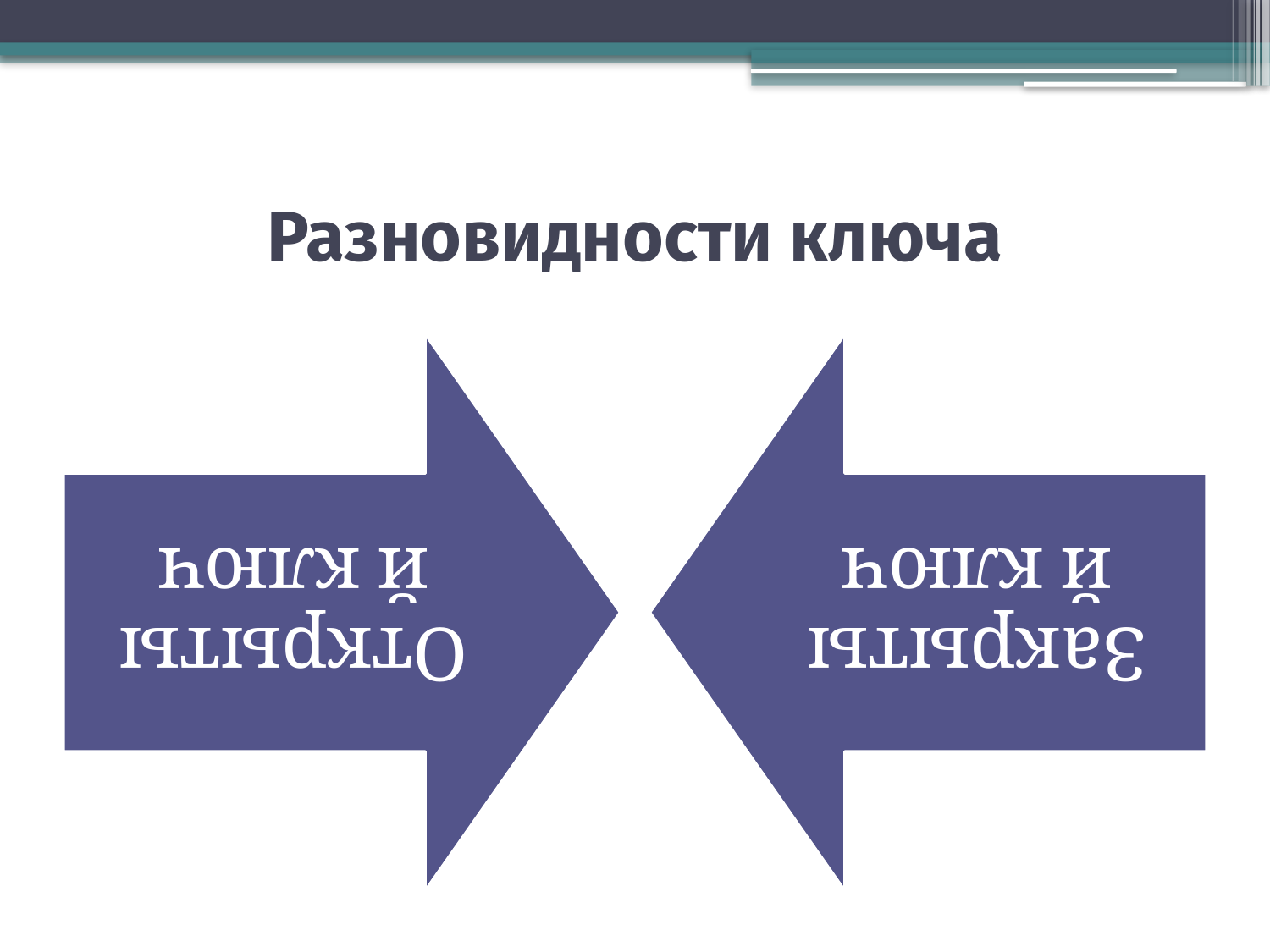

# Разновидности ключа
Открытый ключ
Закрытый ключ